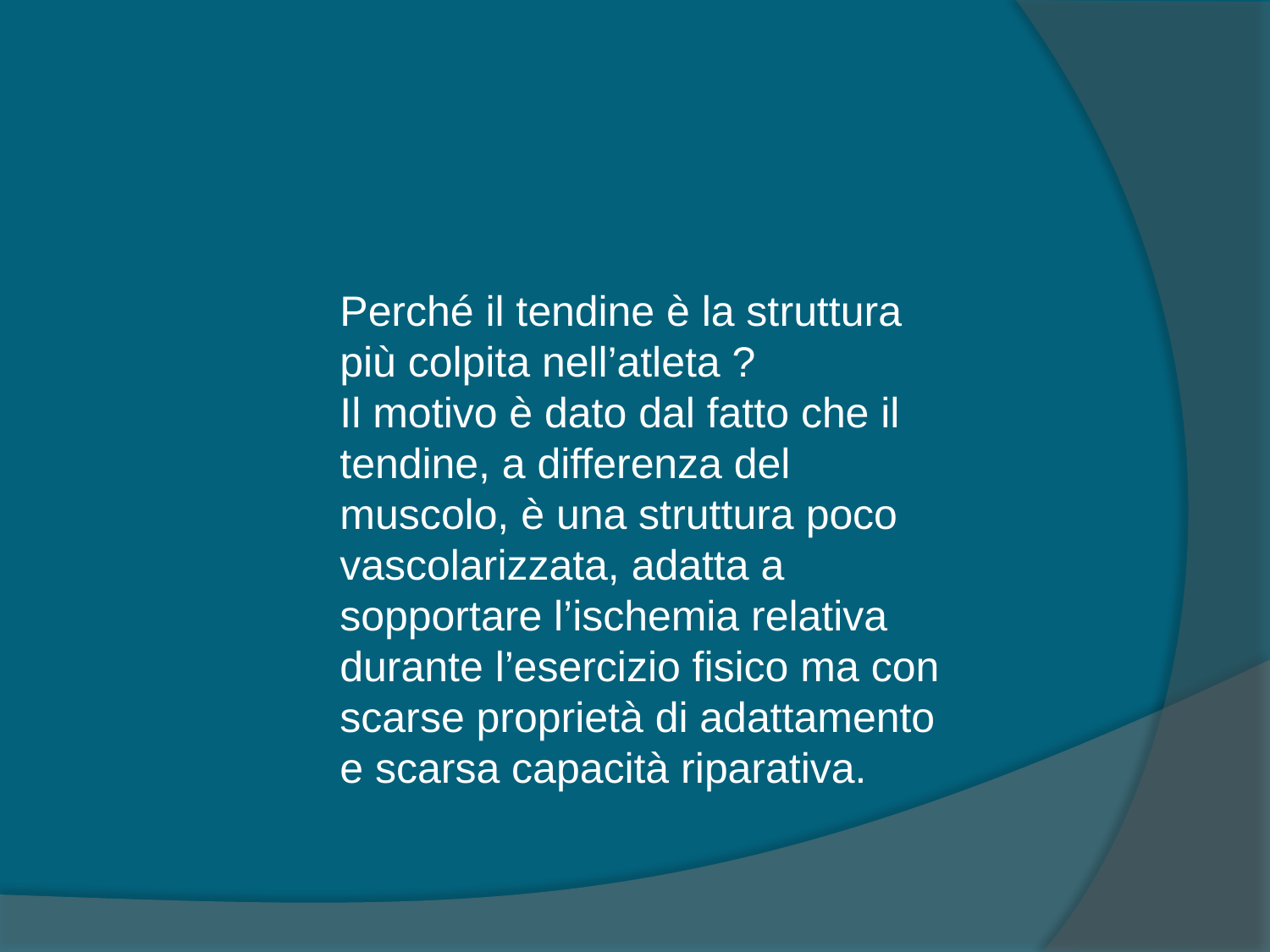

Perché il tendine è la struttura più colpita nell’atleta ? 
Il motivo è dato dal fatto che il tendine, a differenza del muscolo, è una struttura poco vascolarizzata, adatta a sopportare l’ischemia relativa durante l’esercizio fisico ma con scarse proprietà di adattamento e scarsa capacità riparativa.